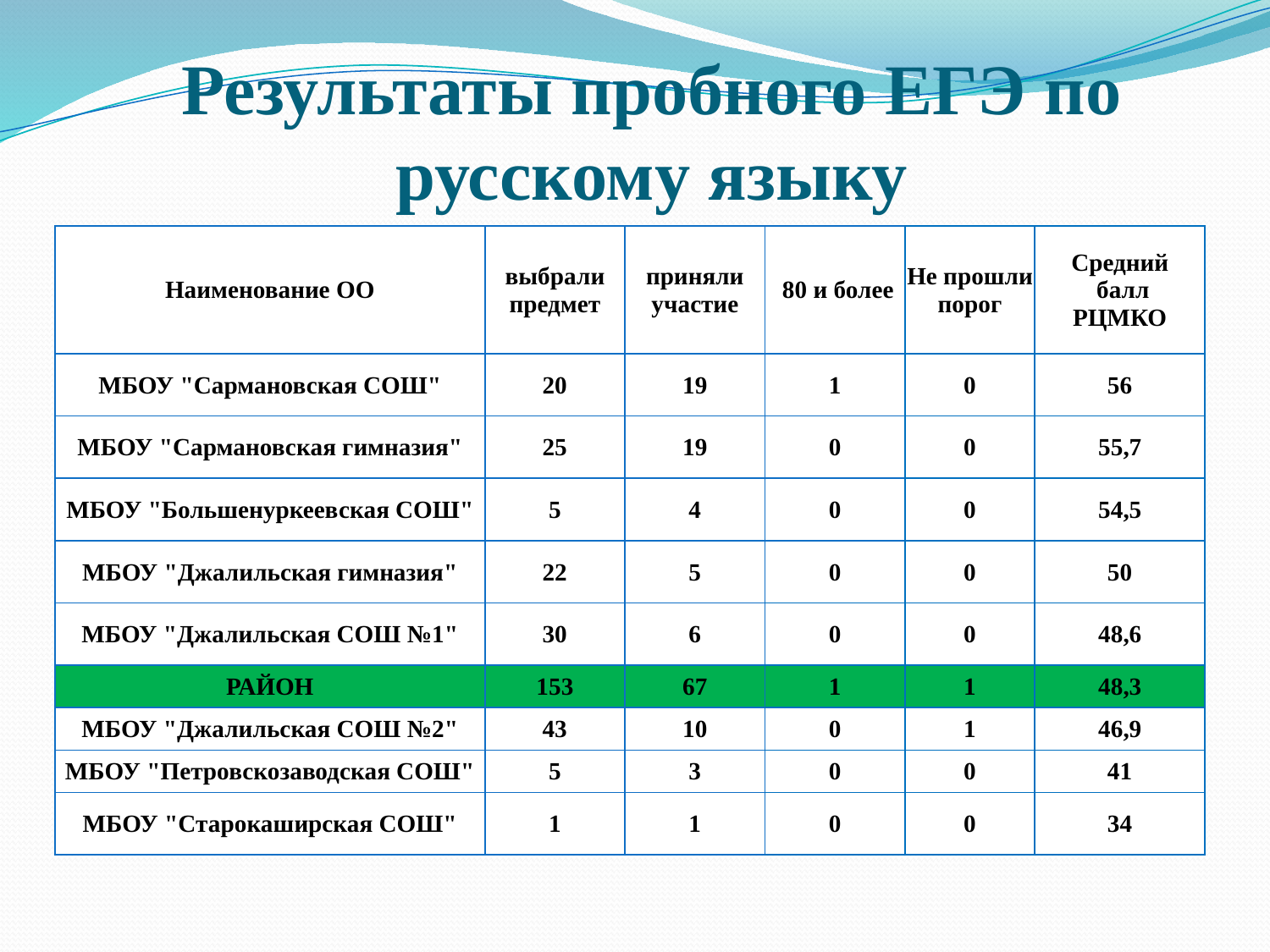

# Результаты пробного ЕГЭ по русскому языку
| Наименование ОО | выбрали предмет | приняли участие | 80 и более | Не прошли порог | Средний балл РЦМКО |
| --- | --- | --- | --- | --- | --- |
| МБОУ "Сармановская СОШ" | 20 | 19 | 1 | 0 | 56 |
| МБОУ "Сармановская гимназия" | 25 | 19 | 0 | 0 | 55,7 |
| МБОУ "Большенуркеевская СОШ" | 5 | 4 | 0 | 0 | 54,5 |
| МБОУ "Джалильская гимназия" | 22 | 5 | 0 | 0 | 50 |
| МБОУ "Джалильская СОШ №1" | 30 | 6 | 0 | 0 | 48,6 |
| РАЙОН | 153 | 67 | 1 | 1 | 48,3 |
| МБОУ "Джалильская СОШ №2" | 43 | 10 | 0 | 1 | 46,9 |
| МБОУ "Петровскозаводская СОШ" | 5 | 3 | 0 | 0 | 41 |
| МБОУ "Старокаширская СОШ" | 1 | 1 | 0 | 0 | 34 |
|  |
| --- |